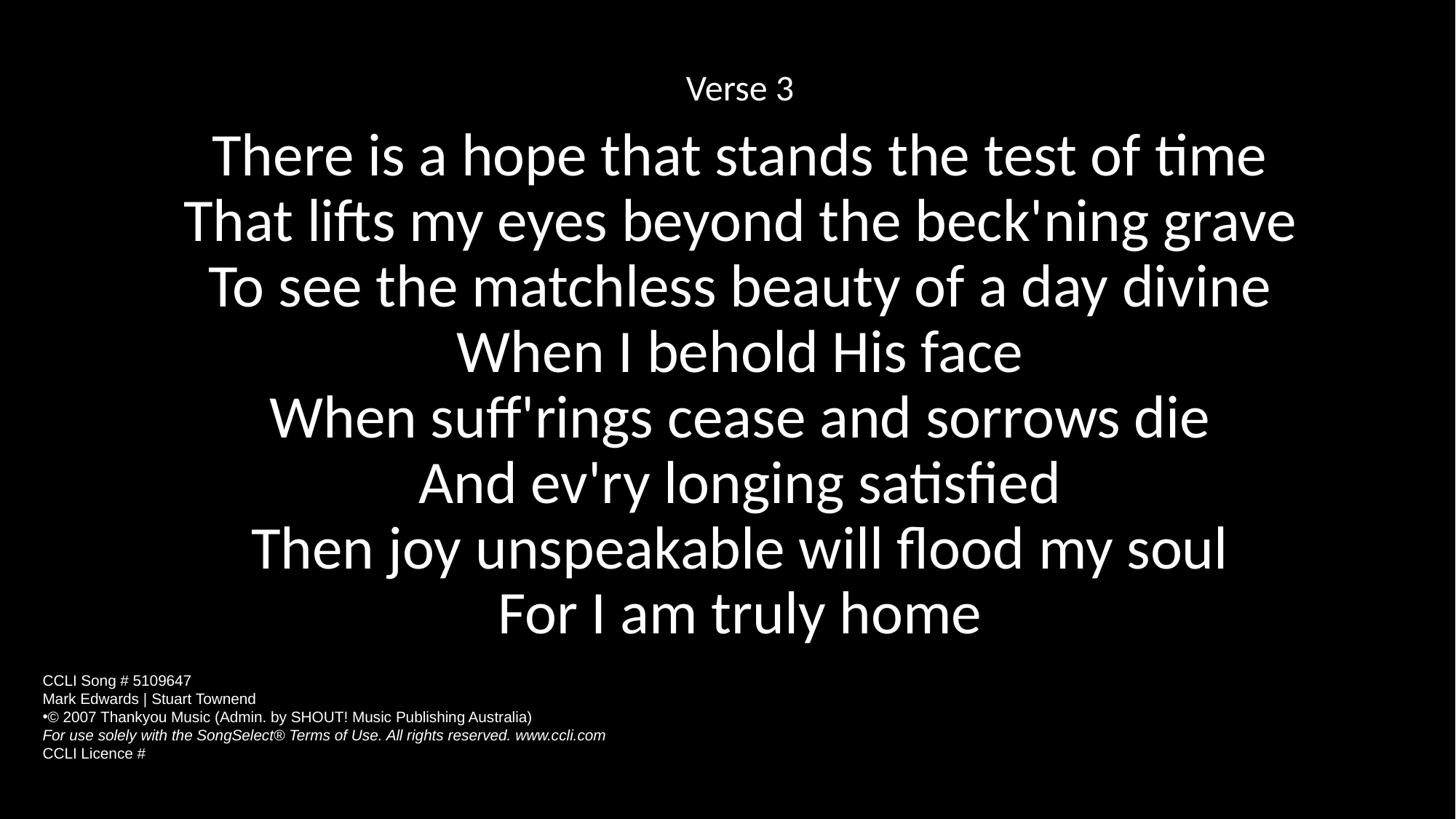

Verse 3
There is a hope that stands the test of time
That lifts my eyes beyond the beck'ning grave
To see the matchless beauty of a day divine
When I behold His face
When suff'rings cease and sorrows die
And ev'ry longing satisfied
Then joy unspeakable will flood my soul
For I am truly home
CCLI Song # 5109647
Mark Edwards | Stuart Townend
© 2007 Thankyou Music (Admin. by SHOUT! Music Publishing Australia)
For use solely with the SongSelect® Terms of Use. All rights reserved. www.ccli.com
CCLI Licence #